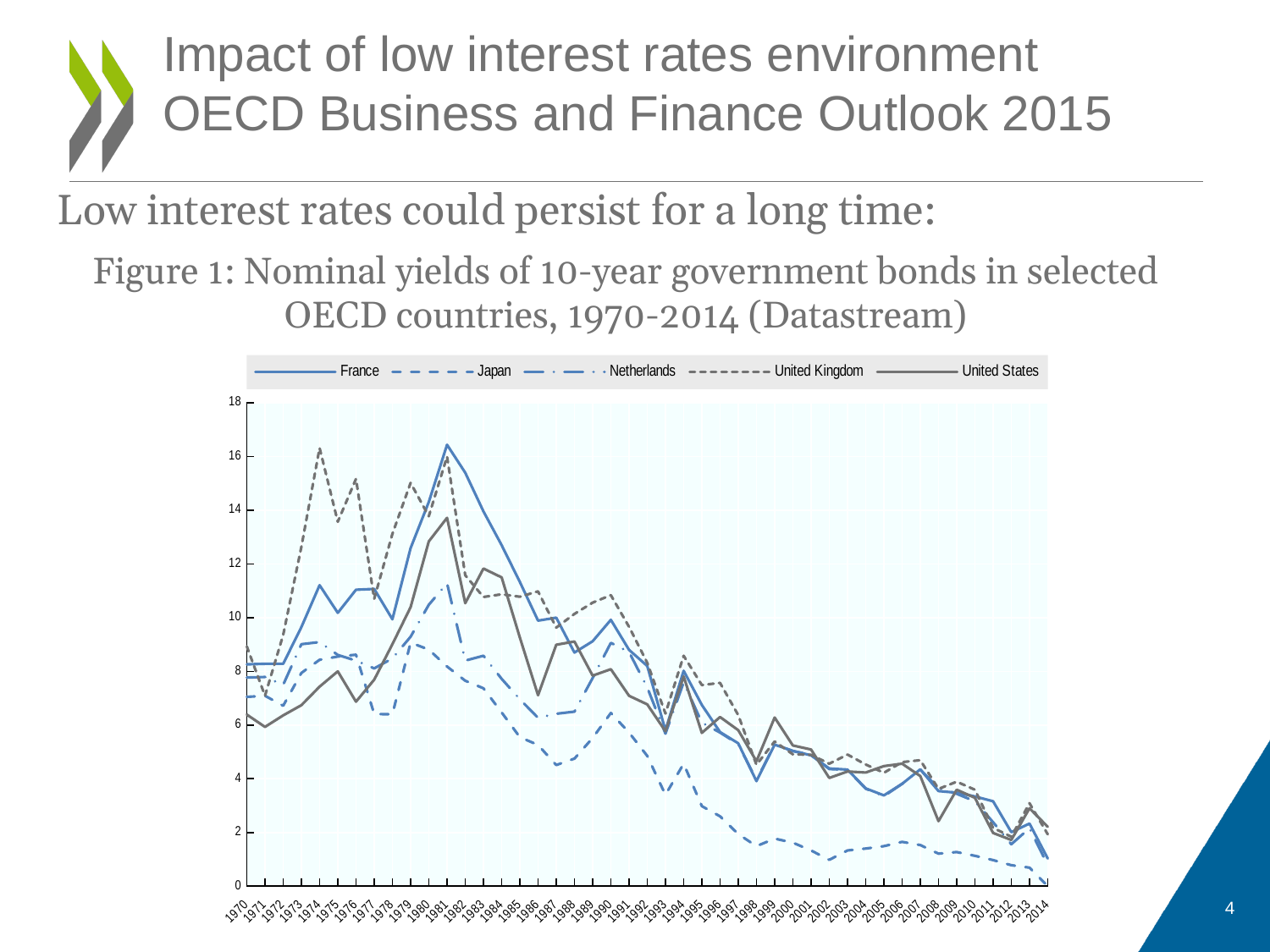

# Impact of low interest rates environment OECD Business and Finance Outlook 2015
Low interest rates could persist for a long time:
Figure 1: Nominal yields of 10-year government bonds in selected OECD countries, 1970-2014 (Datastream)

### Chart

| Category | France | Japan | Netherlands | United Kingdom | United States |
|---|---|---|---|---|---|
| 1970 | 8.26 | 7.05 | 7.7700000000000005 | 8.93 | 6.390000000000001 |
| 1971 | 8.28 | 7.09 | 7.79 | 7.09 | 5.93 |
| 1972 | 8.28 | 6.72 | 7.5 | 9.36 | 6.36 |
| 1973 | 9.65 | 7.94 | 9.01 | 12.64 | 6.74 |
| 1974 | 11.21 | 8.43 | 9.09 | 16.32 | 7.43 |
| 1975 | 10.18 | 8.55 | 8.61 | 13.57 | 8.0 |
| 1976 | 11.040000000000001 | 8.620000000000001 | 8.4 | 15.17 | 6.87 |
| 1977 | 11.07 | 6.41 | 8.11 | 10.700000000000001 | 7.69 |
| 1978 | 9.94 | 6.4 | 8.48 | 13.120000000000001 | 9.01 |
| 1979 | 12.59 | 9.07 | 9.290000000000001 | 15.02 | 10.39 |
| 1980 | 14.31 | 8.81 | 10.48 | 13.780000000000001 | 12.84 |
| 1981 | 16.44 | 8.18 | 11.28 | 16.0 | 13.72 |
| 1982 | 15.4 | 7.65 | 8.4 | 11.58 | 10.540000000000001 |
| 1983 | 13.96 | 7.37 | 8.58 | 10.77 | 11.83 |
| 1984 | 12.700000000000001 | 6.47 | 7.72 | 10.870000000000001 | 11.5 |
| 1985 | 11.33 | 5.55 | 6.96 | 10.78 | 9.26 |
| 1986 | 9.89 | 5.26 | 6.2700000000000005 | 10.98 | 7.11 |
| 1987 | 10.0 | 4.51 | 6.42 | 9.63 | 8.99 |
| 1988 | 8.700000000000001 | 4.75 | 6.5 | 10.14 | 9.11 |
| 1989 | 9.120000000000001 | 5.5200000000000005 | 7.75 | 10.56 | 7.84 |
| 1990 | 9.92 | 6.45 | 9.06 | 10.84 | 8.08 |
| 1991 | 8.8 | 5.72 | 8.72 | 9.66 | 7.09 |
| 1992 | 8.2 | 4.8500000000000005 | 7.4 | 8.32 | 6.7700000000000005 |
| 1993 | 5.8 | 3.4 | 5.68 | 6.43 | 5.7700000000000005 |
| 1994 | 8.02 | 4.5600000000000005 | 7.59 | 8.58 | 7.8100000000000005 |
| 1995 | 6.75 | 2.98 | 6.09 | 7.49 | 5.71 |
| 1996 | 5.74 | 2.6 | 5.72 | 7.57 | 6.3 |
| 1997 | 5.32 | 1.94 | 5.29 | 6.37 | 5.8100000000000005 |
| 1998 | 3.91 | 1.49 | 3.95 | 4.5200000000000005 | 4.65 |
| 1999 | 5.2700000000000005 | 1.77 | 5.28 | 5.39 | 6.28 |
| 2000 | 5.04 | 1.62 | 5.03 | 4.91 | 5.24 |
| 2001 | 4.87 | 1.33 | 4.89 | 4.89 | 5.09 |
| 2002 | 4.38 | 0.98 | 4.36 | 4.5600000000000005 | 4.03 |
| 2003 | 4.34 | 1.33 | 4.33 | 4.9 | 4.2700000000000005 |
| 2004 | 3.64 | 1.4000000000000001 | 3.63 | 4.53 | 4.23 |
| 2005 | 3.38 | 1.49 | 3.35 | 4.22 | 4.47 |
| 2006 | 3.81 | 1.6500000000000001 | 3.81 | 4.62 | 4.5600000000000005 |
| 2007 | 4.3500000000000005 | 1.53 | 4.34 | 4.69 | 4.1 |
| 2008 | 3.54 | 1.21 | 3.65 | 3.62 | 2.42 |
| 2009 | 3.48 | 1.27 | 3.44 | 3.89 | 3.59 |
| 2010 | 3.34 | 1.1300000000000001 | 3.16 | 3.59 | 3.29 |
| 2011 | 3.16 | 0.97 | 2.38 | 2.17 | 1.98 |
| 2012 | 2.0100000000000002 | 0.78 | 1.56 | 1.84 | 1.72 |
| 2013 | 2.33 | 0.6900000000000001 | 2.16 | 3.09 | 2.9 |
| 2014 | 1.03 | None | 0.78 | 1.93 | 2.21 |
4